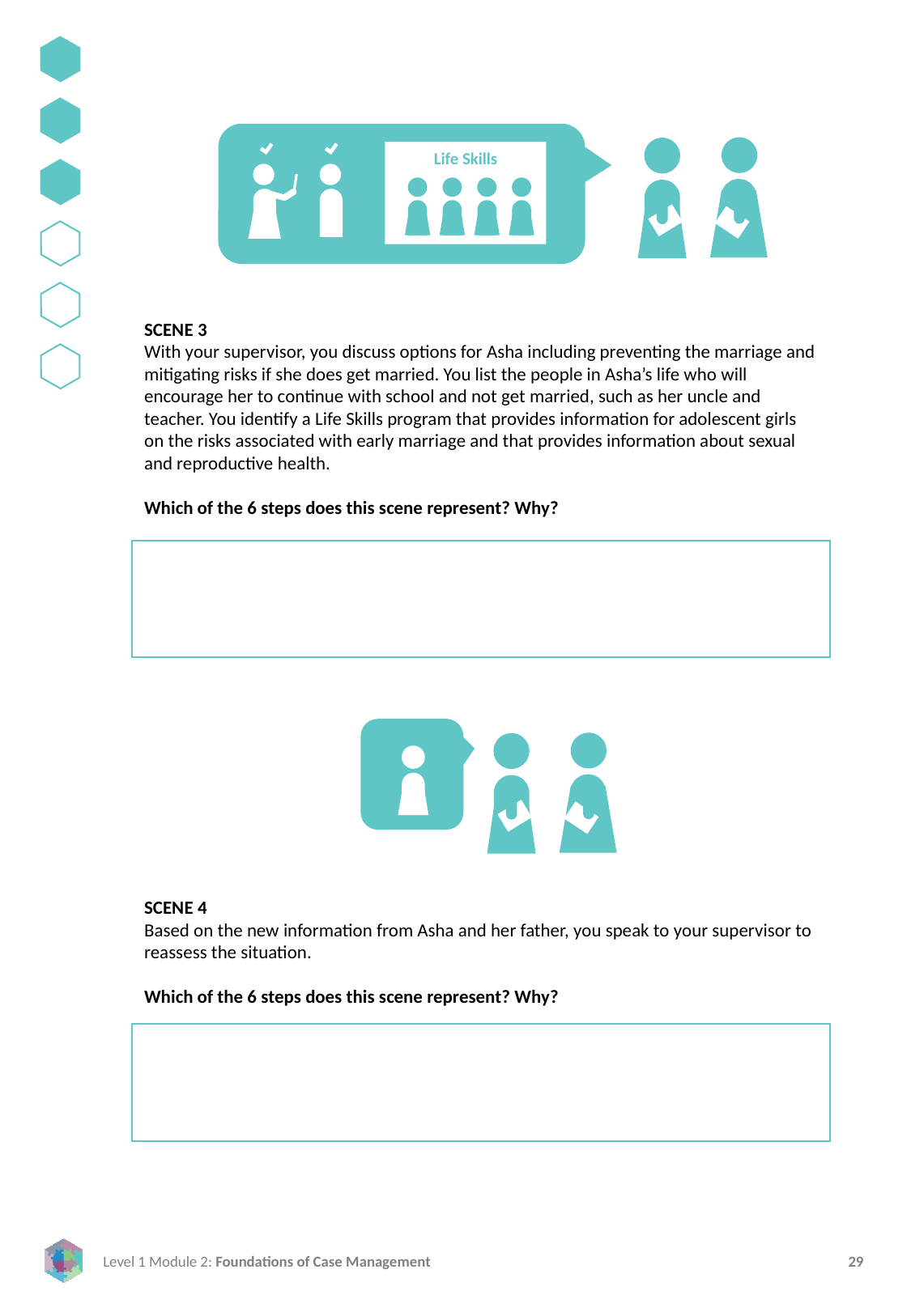

Life Skills

SCENE 3
With your supervisor, you discuss options for Asha including preventing the marriage and mitigating risks if she does get married. You list the people in Asha’s life who will encourage her to continue with school and not get married, such as her uncle and teacher. You identify a Life Skills program that provides information for adolescent girls on the risks associated with early marriage and that provides information about sexual and reproductive health.

Which of the 6 steps does this scene represent? Why?

SCENE 4
Based on the new information from Asha and her father, you speak to your supervisor to reassess the situation.

Which of the 6 steps does this scene represent? Why?